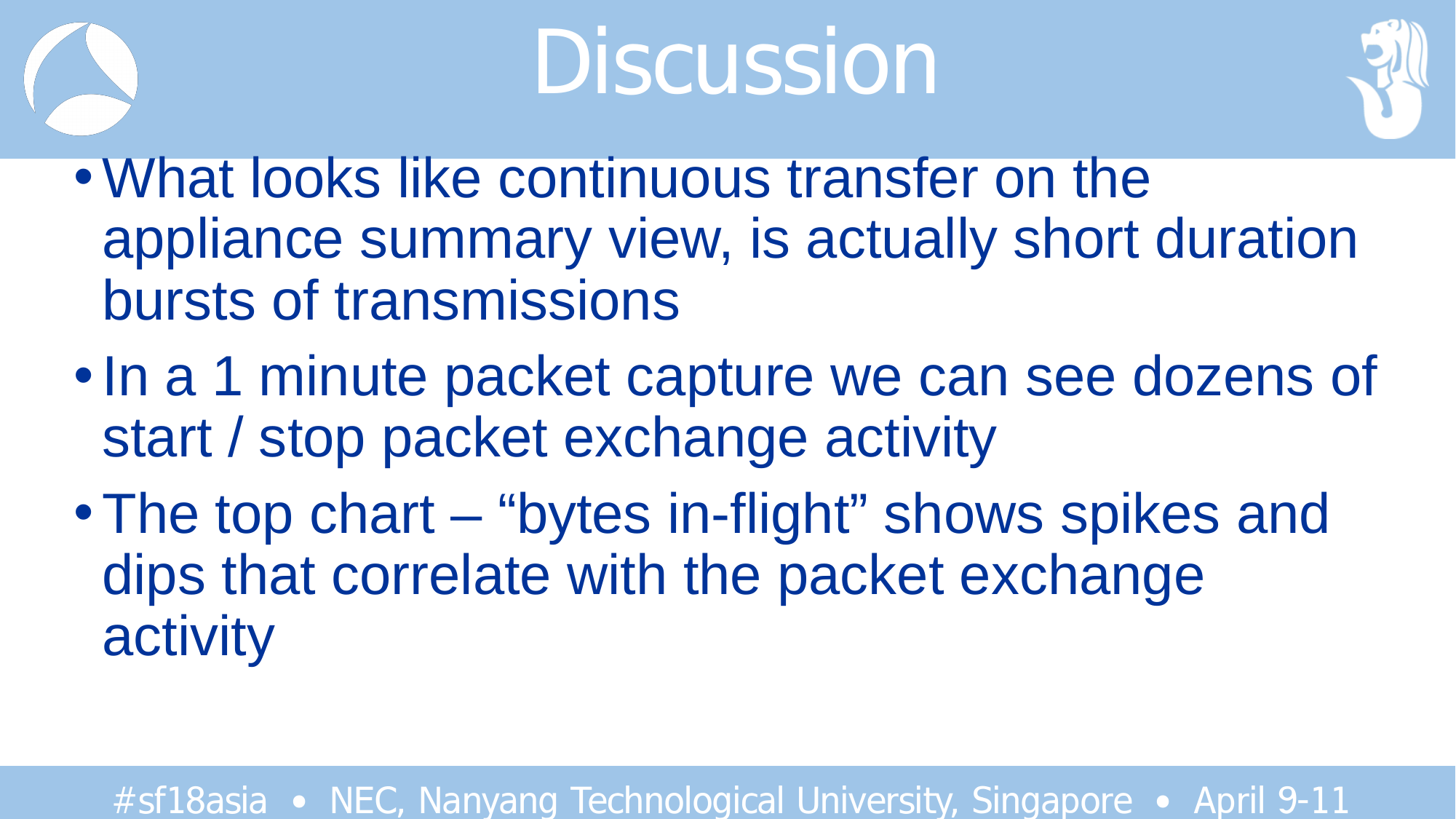

# Discussion
What looks like continuous transfer on the appliance summary view, is actually short duration bursts of transmissions
In a 1 minute packet capture we can see dozens of start / stop packet exchange activity
The top chart – “bytes in-flight” shows spikes and dips that correlate with the packet exchange activity